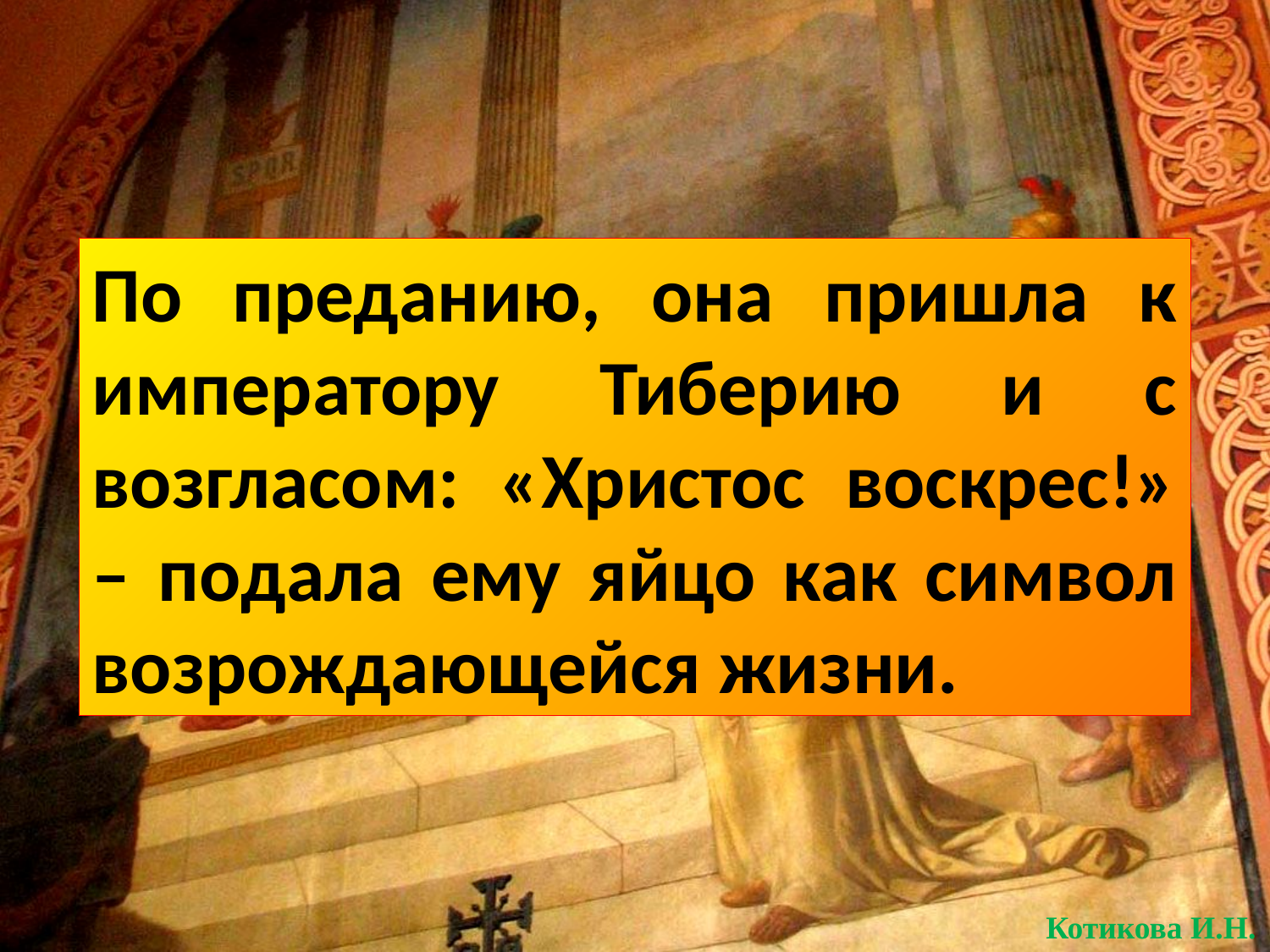

По преданию, она пришла к императору Тиберию и с возгласом: «Христос воскрес!» – подала ему яйцо как символ возрождающейся жизни.
Котикова И.Н.